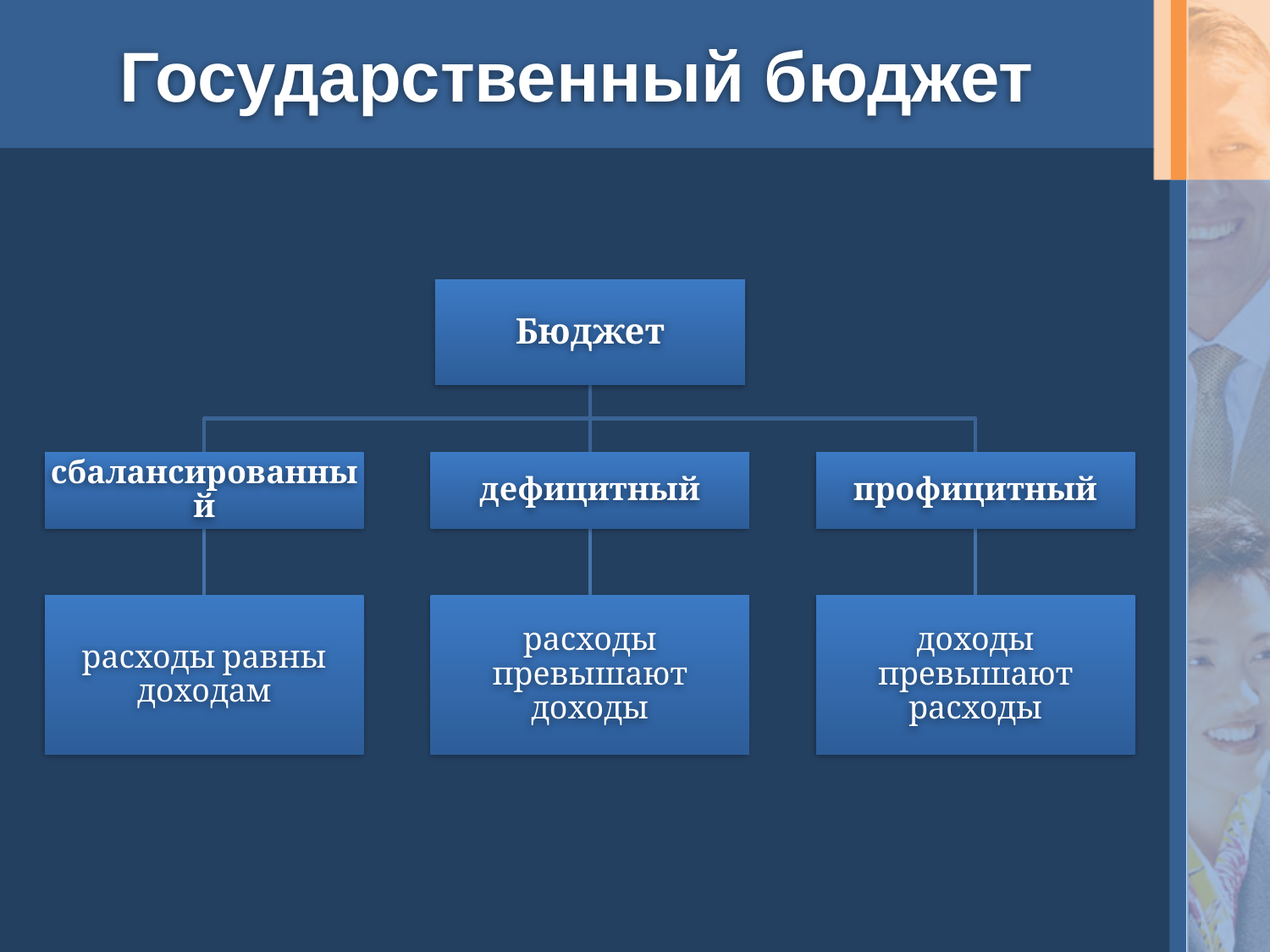

# Государственный бюджет

Бюджет

сбалансированный

дефицитный

профицитный

расходы равны доходам

расходы превышают доходы

доходы превышают расходы